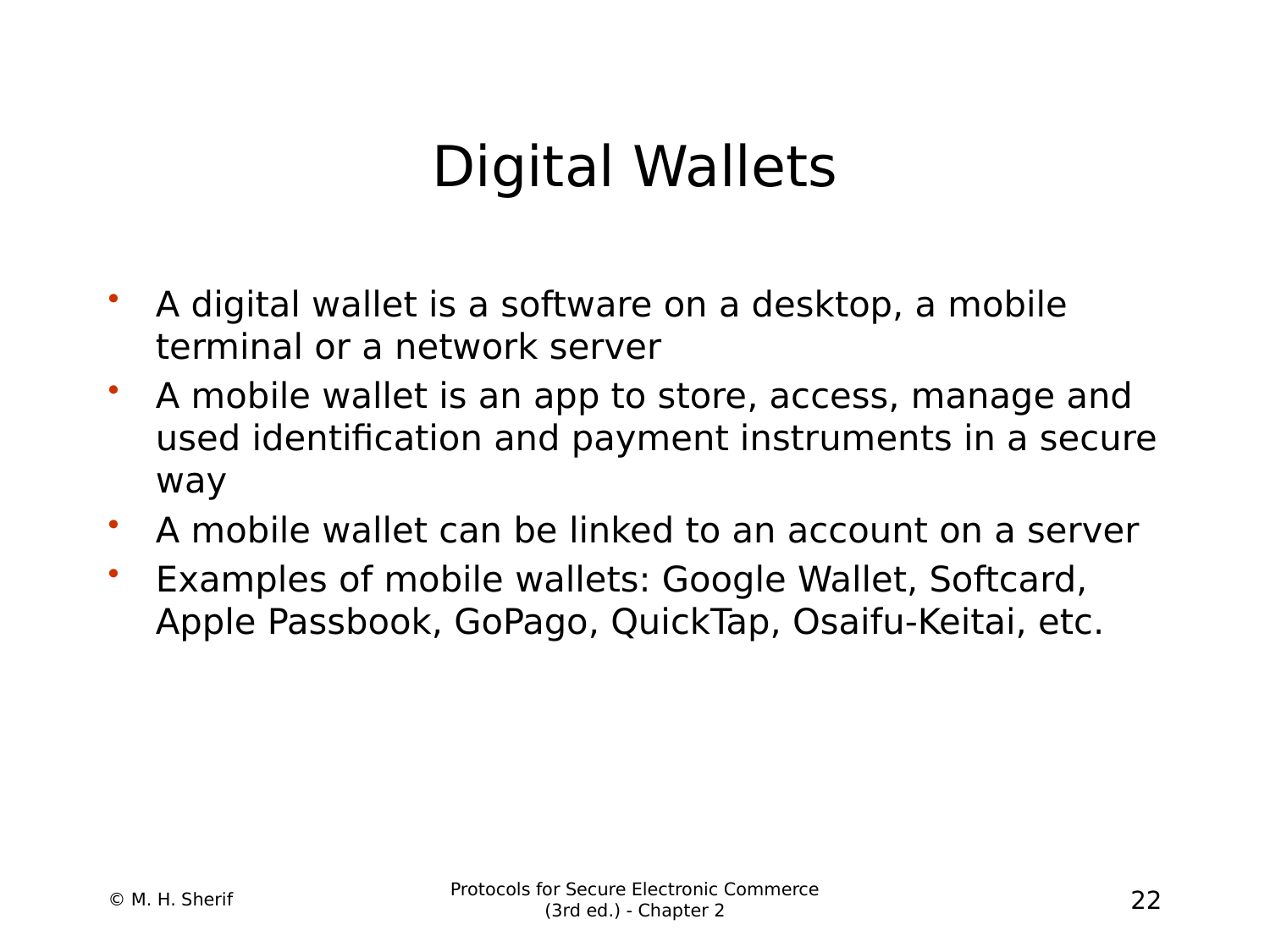

# Digital Wallets
A digital wallet is a software on a desktop, a mobile terminal or a network server
A mobile wallet is an app to store, access, manage and used identification and payment instruments in a secure way
A mobile wallet can be linked to an account on a server
Examples of mobile wallets: Google Wallet, Softcard, Apple Passbook, GoPago, QuickTap, Osaifu-Keitai, etc.
© M. H. Sherif
Protocols for Secure Electronic Commerce (3rd ed.) - Chapter 2
22